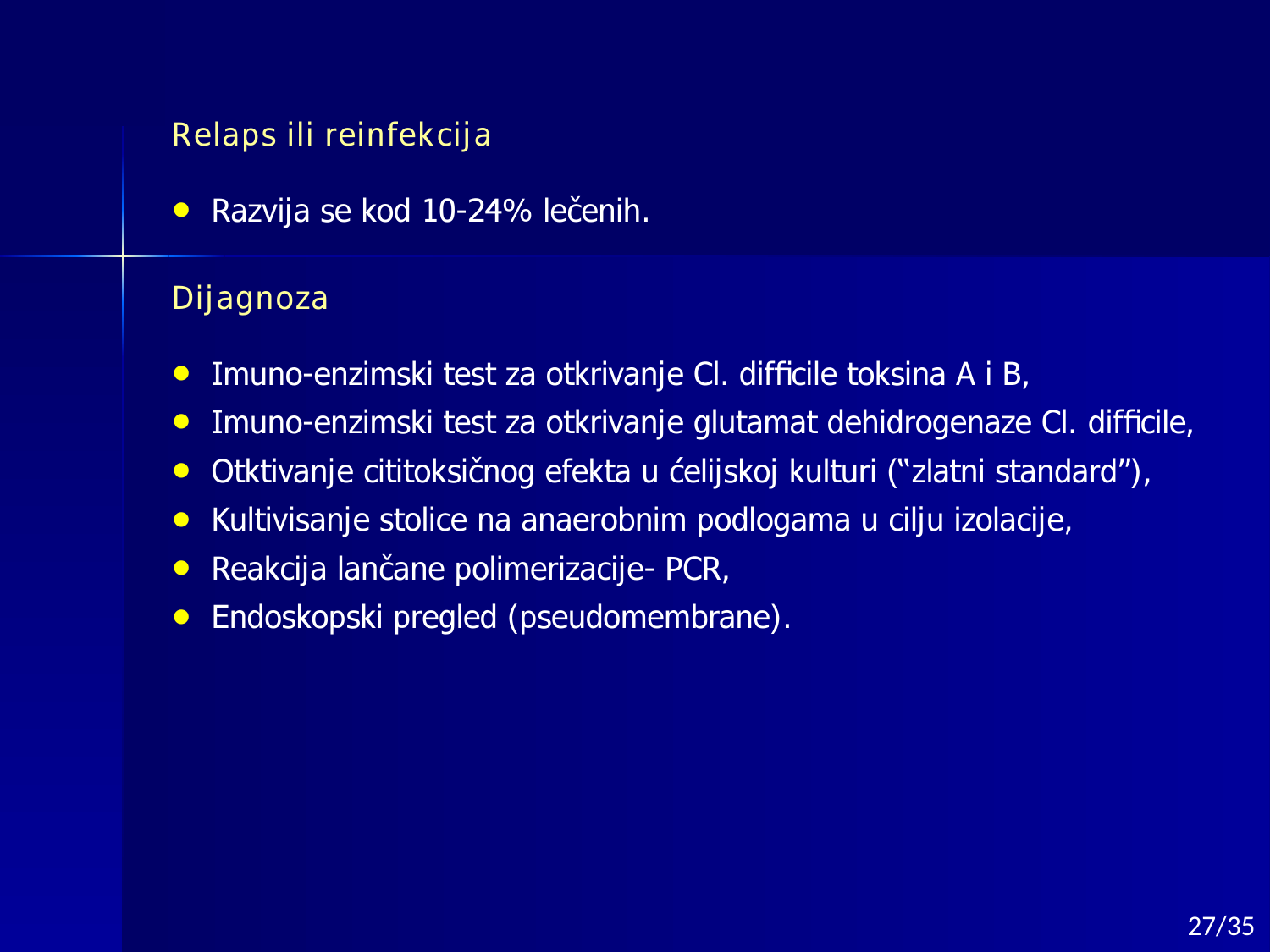

Relaps ili reinfekcija

Razvija se kod 10-24% lečenih.

Dijagnoza

Imuno-enzimski test za otkrivanje Cl. difficile toksina A i B,
Imuno-enzimski test za otkrivanje glutamat dehidrogenaze Cl. difficile,
Otktivanje cititoksičnog efekta u ćelijskoj kulturi (“zlatni standard”),
Kultivisanje stolice na anaerobnim podlogama u cilju izolacije,
Reakcija lančane polimerizacije- PCR,
Endoskopski pregled (pseudomembrane).
27/35